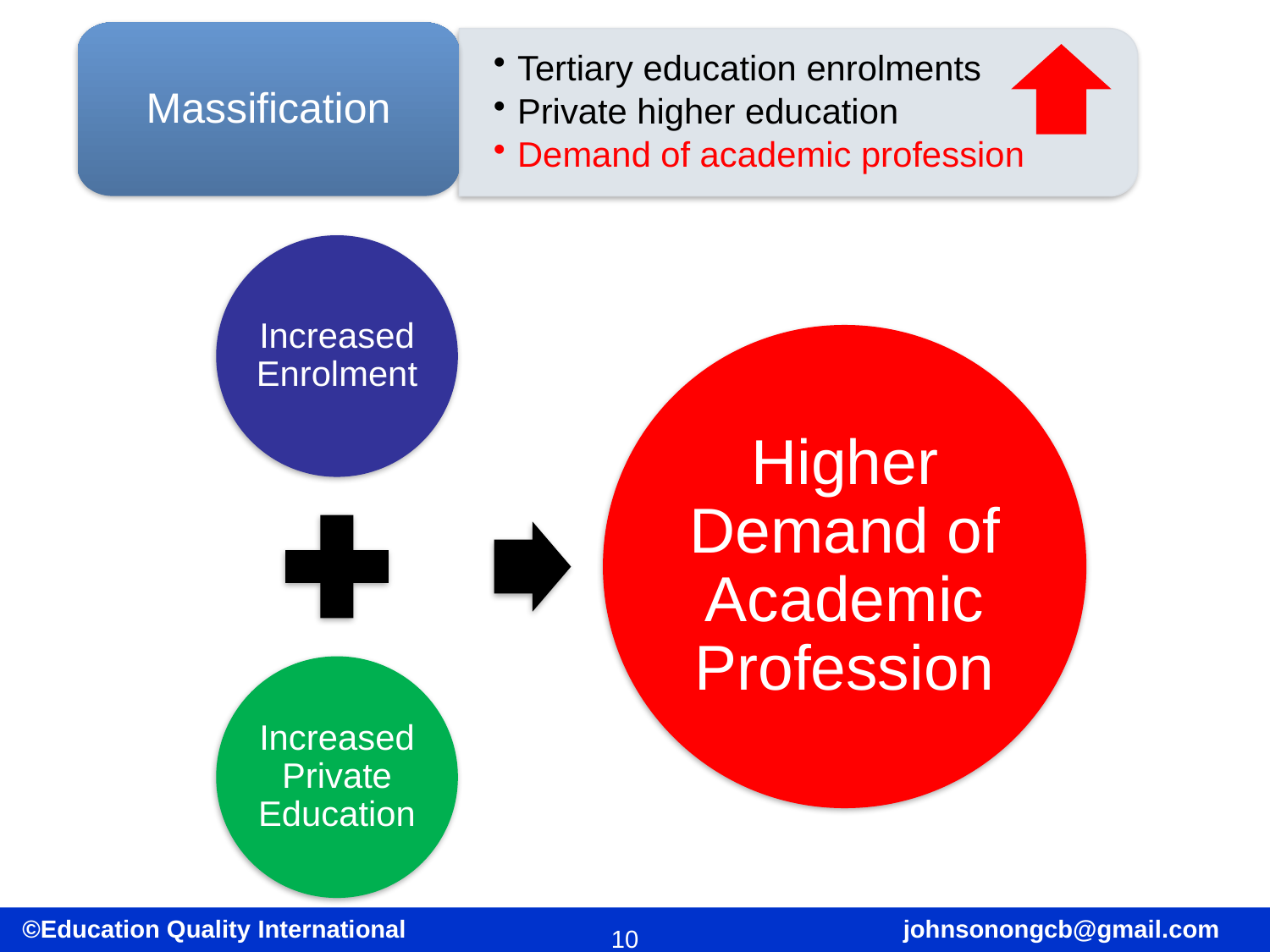

Massification
Tertiary education enrolments
Private higher education
Demand of academic profession

Increased Enrolment
Higher Demand of Academic Profession

Increased Private Education
10